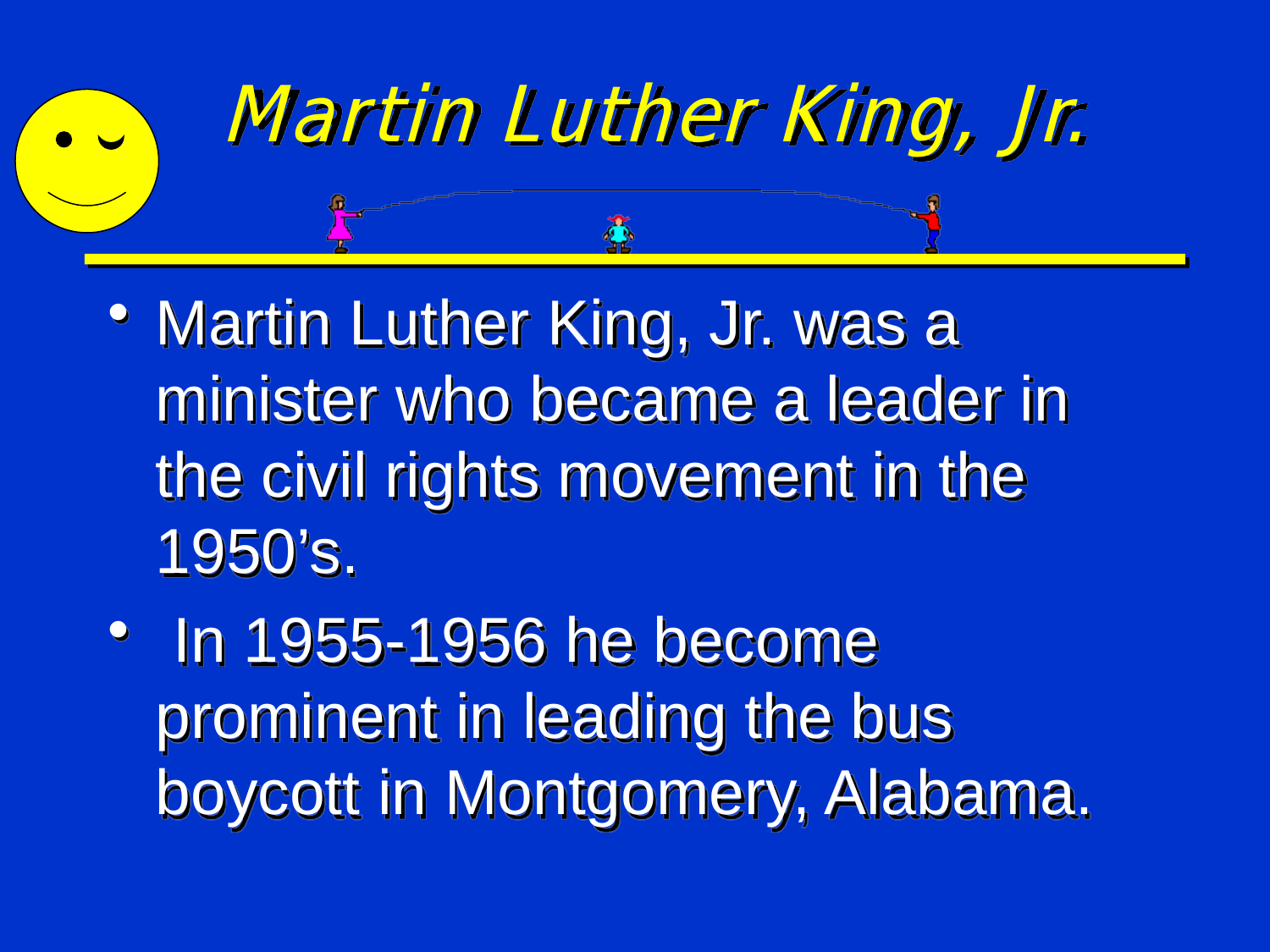

# Martin Luther King, Jr.
Martin Luther King, Jr. was a minister who became a leader in the civil rights movement in the 1950’s.
 In 1955-1956 he become prominent in leading the bus boycott in Montgomery, Alabama.